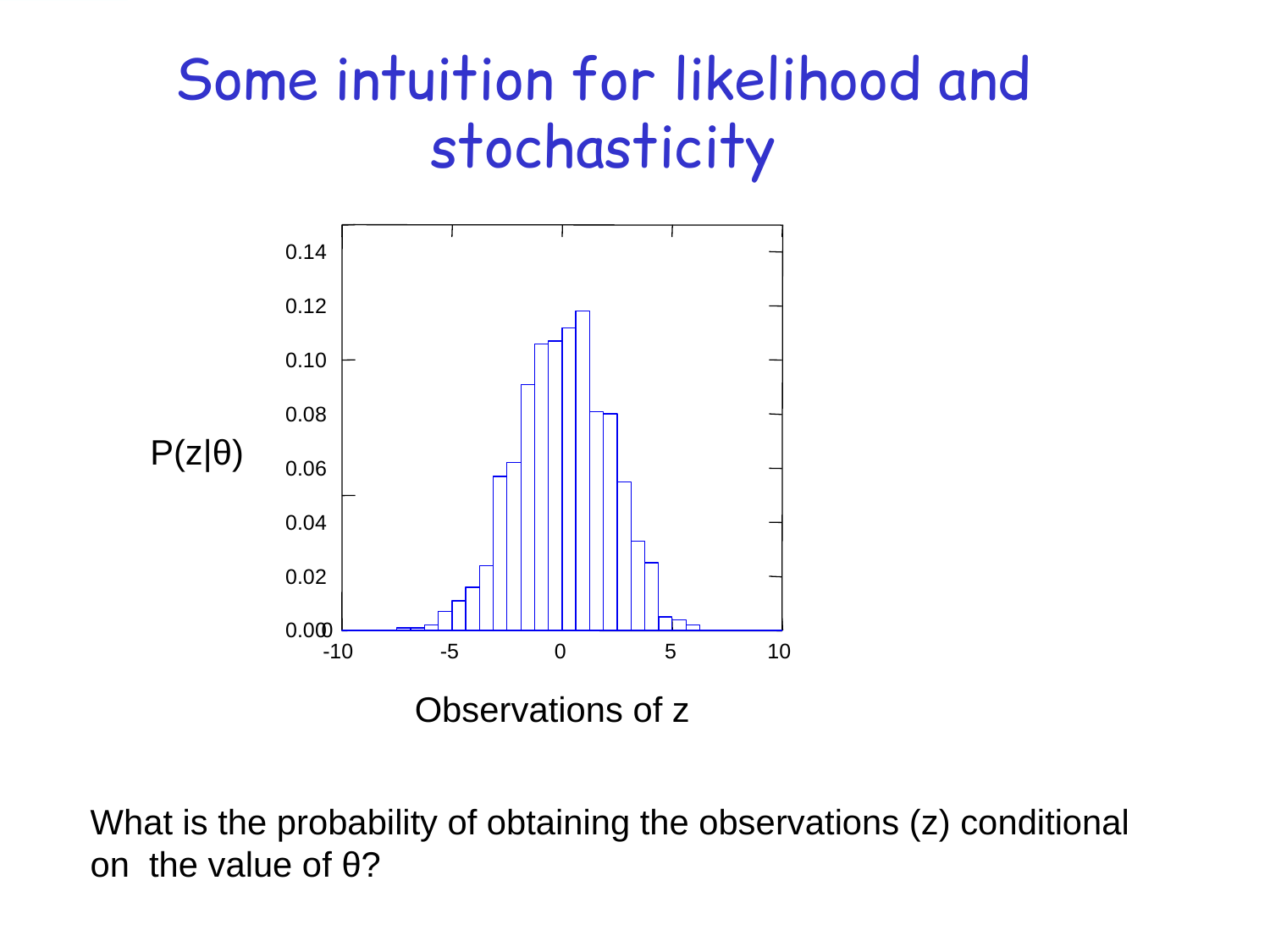

Some intuition for likelihood and stochasticity

0.14

0.12

0.10

0.08

P(z|θ)
0.06

0.04

0.02

0.00
0

-10
-5
0
5
10
Observations of z
What is the probability of obtaining the observations (z) conditional
on  the value of θ?